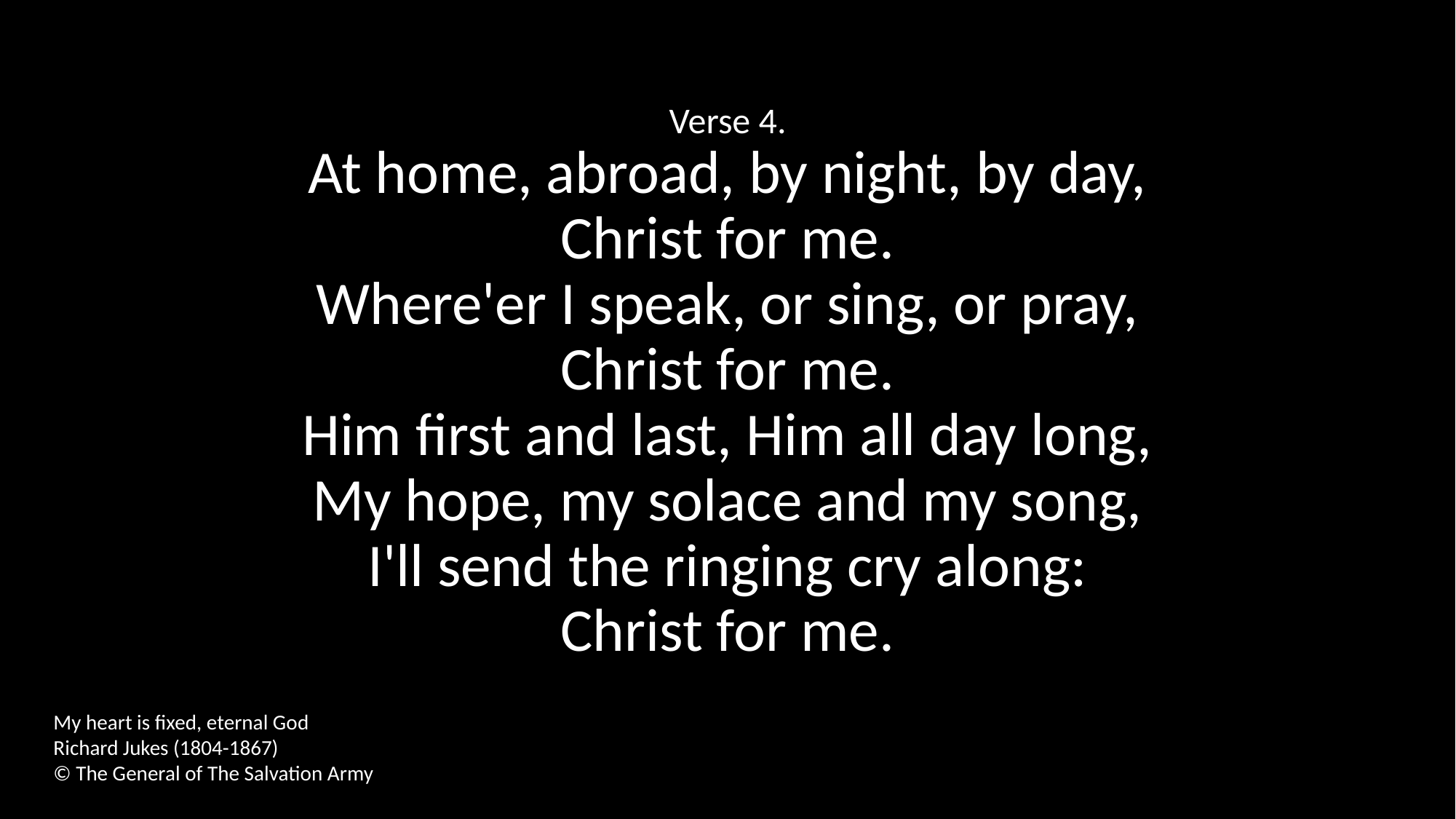

Verse 4.
At home, abroad, by night, by day,
Christ for me.
Where'er I speak, or sing, or pray,
Christ for me.
Him first and last, Him all day long,
My hope, my solace and my song,
I'll send the ringing cry along:
Christ for me.
My heart is fixed, eternal God
Richard Jukes (1804-1867)
© The General of The Salvation Army